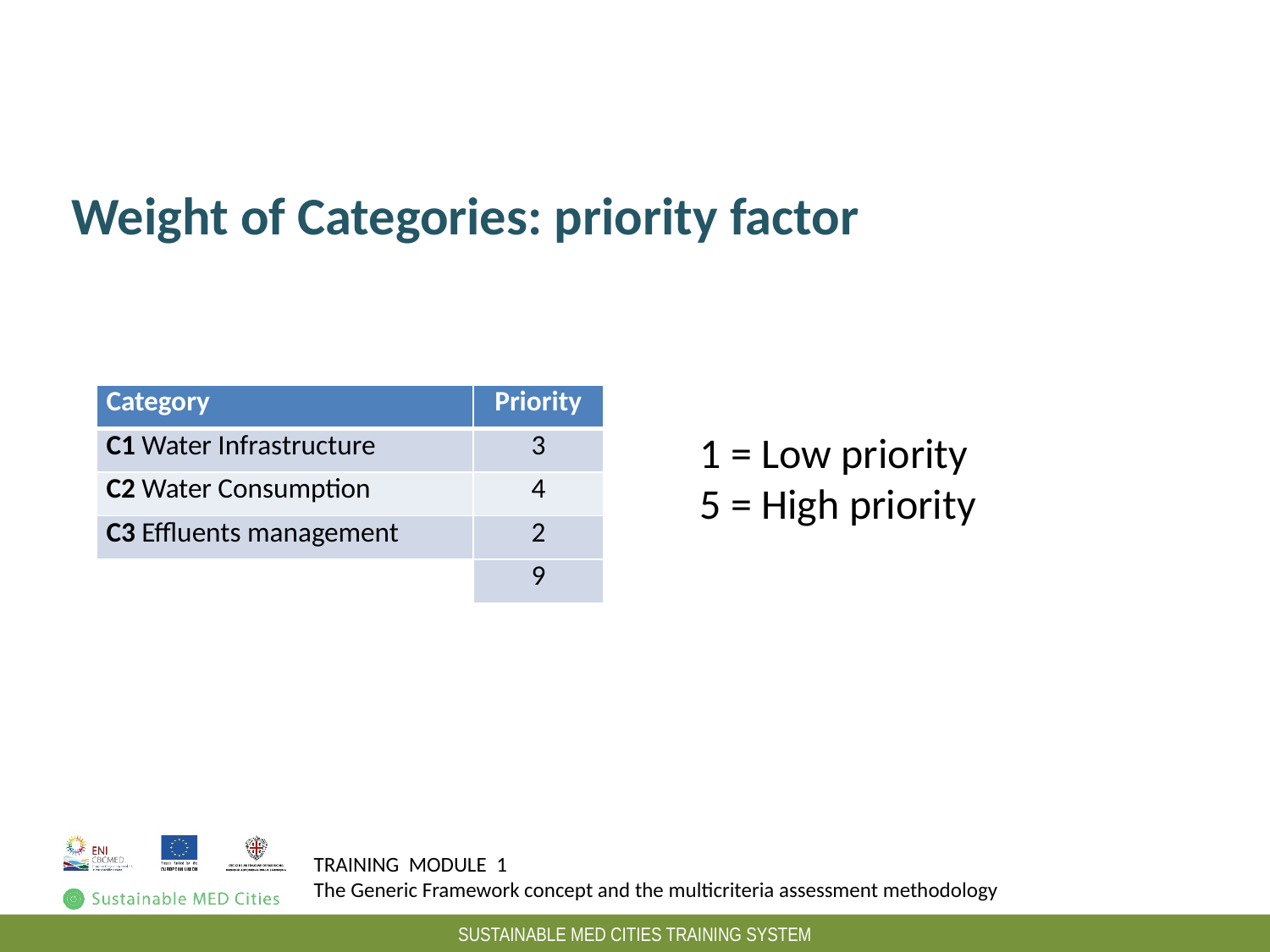

Peso dei criteri in una categoria: esempio
Weight of Categories: priority factor

| Category | Priority |
| --- | --- |
| C1 Water Infrastructure | 3 |
| C2 Water Consumption | 4 |
| C3 Effluents management | 2 |
|  | 9 |
|  |  |
1 = Low priority
5 = High priority